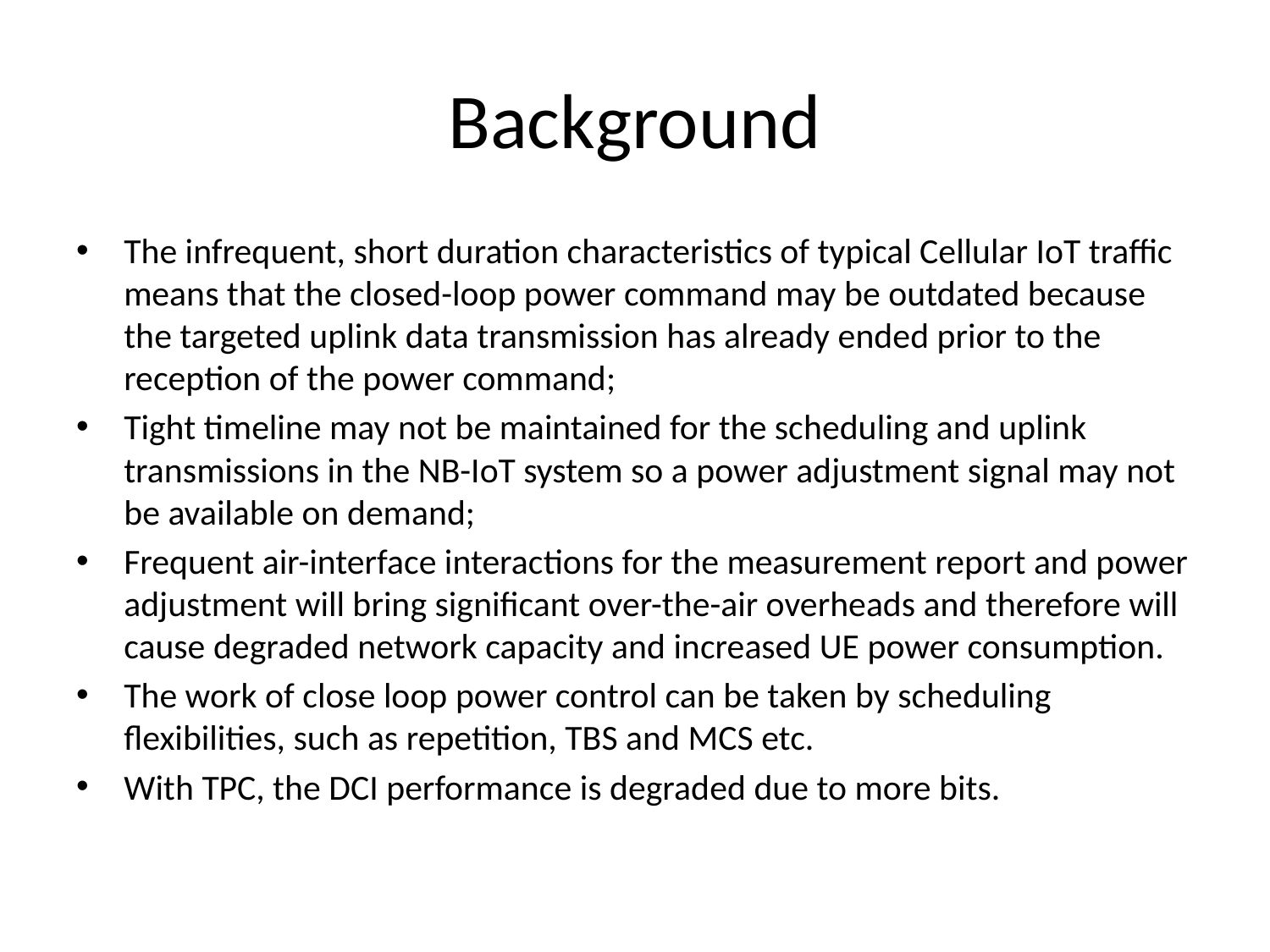

# Background
The infrequent, short duration characteristics of typical Cellular IoT traffic means that the closed-loop power command may be outdated because the targeted uplink data transmission has already ended prior to the reception of the power command;
Tight timeline may not be maintained for the scheduling and uplink transmissions in the NB-IoT system so a power adjustment signal may not be available on demand;
Frequent air-interface interactions for the measurement report and power adjustment will bring significant over-the-air overheads and therefore will cause degraded network capacity and increased UE power consumption.
The work of close loop power control can be taken by scheduling flexibilities, such as repetition, TBS and MCS etc.
With TPC, the DCI performance is degraded due to more bits.